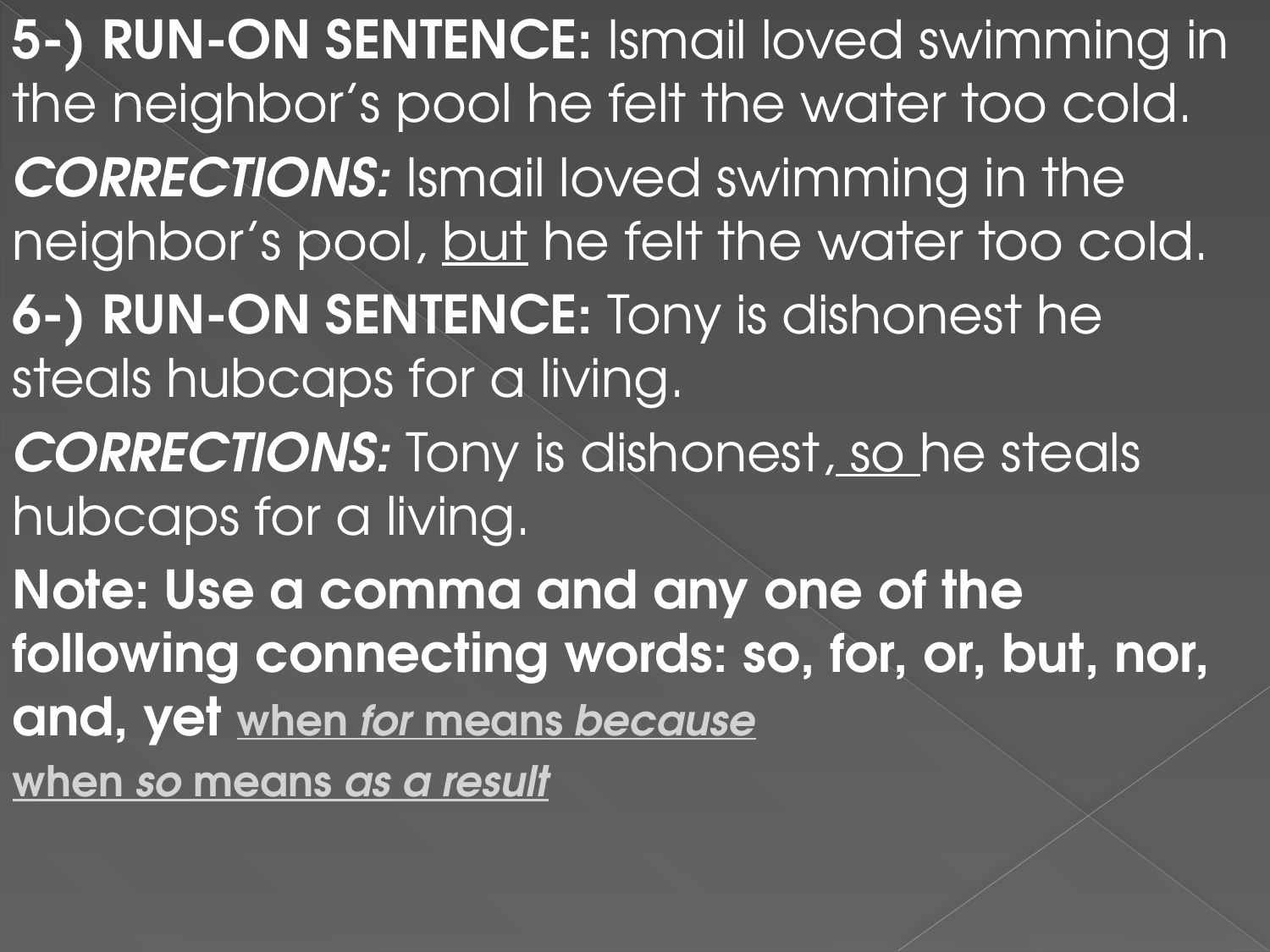

5-) RUN-ON SENTENCE: Ismail loved swimming in the neighbor’s pool he felt the water too cold.
CORRECTIONS: Ismail loved swimming in the neighbor’s pool, but he felt the water too cold.
6-) RUN-ON SENTENCE: Tony is dishonest he steals hubcaps for a living.
CORRECTIONS: Tony is dishonest, so he steals hubcaps for a living.
Note: Use a comma and any one of the following connecting words: so, for, or, but, nor, and, yet when for means because
when so means as a result